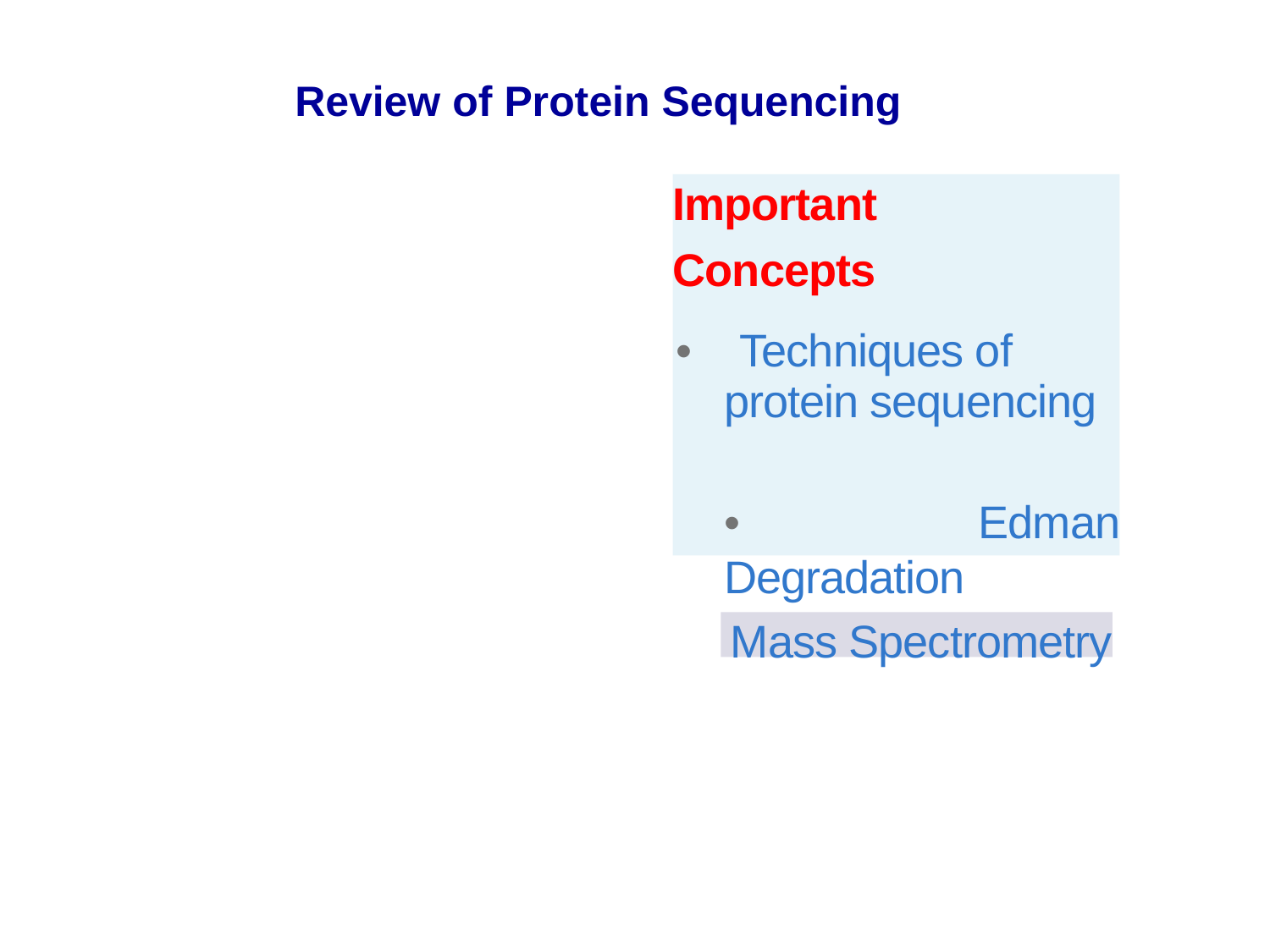

Review of Protein Sequencing
Important
Concepts
•    Techniques of protein sequencing
•    Edman Degradation
Mass Spectrometry